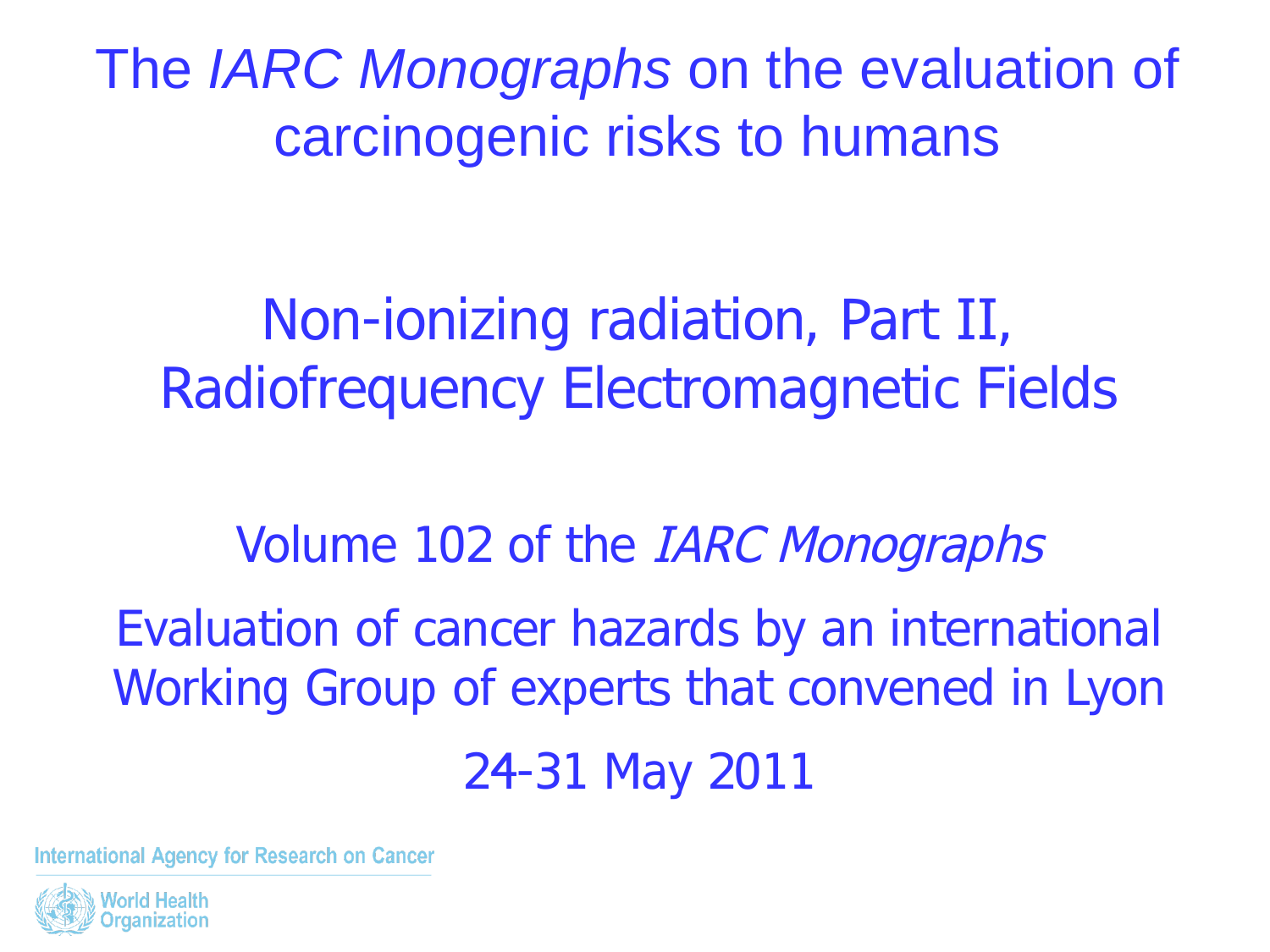

# The IARC Monographs on the evaluation of carcinogenic risks to humans

Non-ionizing radiation, Part II,
Radiofrequency Electromagnetic Fields

Volume 102 of the IARC Monographs
Evaluation of cancer hazards by an international Working Group of experts that convened in Lyon
24-31 May 2011